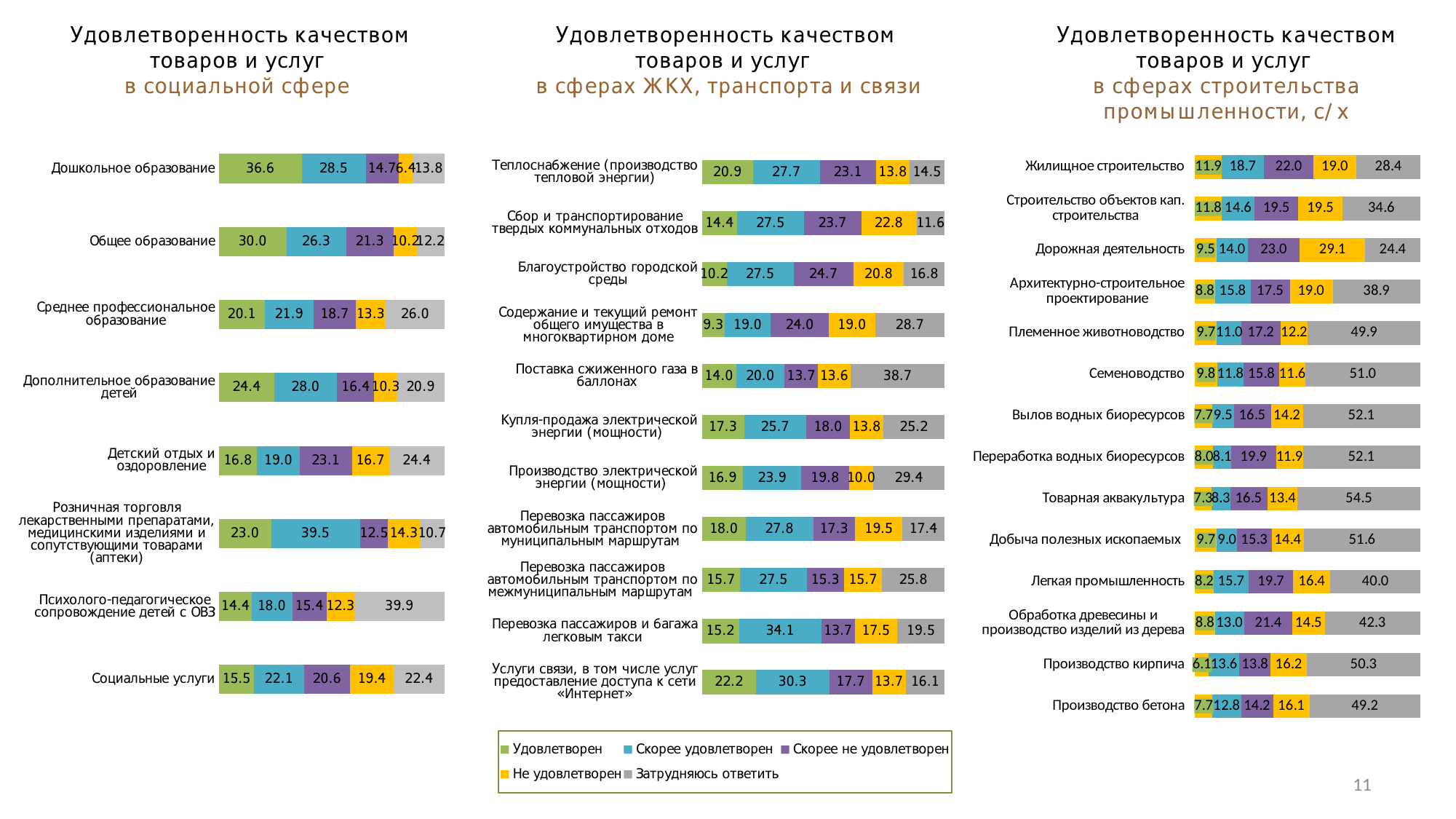

Удовлетворенность качеством товаров и услуг
в социальной сфере
Удовлетворенность качеством товаров и услуг
 в сферах ЖКХ, транспорта и связи
Удовлетворенность качеством товаров и услуг
в сферах строительства промышленности, с/х

### Chart

| Category | Удовлетворен | Скорее удовлетворен | Скорее не удовлетворен | Не удовлетворен | Затрудняюсь ответить |
|---|---|---|---|---|---|
| Дошкольное образование | 36.6 | 28.5 | 14.7 | 6.4 | 13.8 |
| Общее образование | 30.0 | 26.3 | 21.3 | 10.2 | 12.2 |
| Среднее профессиональное образование | 20.1 | 21.9 | 18.7 | 13.3 | 26.0 |
| Дополнительное образование детей | 24.4 | 28.0 | 16.4 | 10.3 | 20.9 |
| Детский отдых и оздоровление | 16.8 | 19.0 | 23.1 | 16.7 | 24.4 |
| Розничная торговля лекарственными препаратами, медицинскими изделиями и сопутствующими товарами (аптеки) | 23.0 | 39.5 | 12.5 | 14.3 | 10.7 |
| Психолого-педагогическое сопровождение детей с ОВЗ | 14.4 | 18.0 | 15.4 | 12.3 | 39.9 |
| Социальные услуги | 15.5 | 22.1 | 20.6 | 19.4 | 22.4 |

### Chart

| Category | Удовлетворен | Скорее удовлетворен | Скорее не удовлетворен | Не удовлетворен | Затрудняюсь ответить |
|---|---|---|---|---|---|
| Теплоснабжение (производство тепловой энергии) | 20.9 | 27.7 | 23.1 | 13.8 | 14.5 |
| Сбор и транспортирование твердых коммунальных отходов | 14.4 | 27.5 | 23.7 | 22.8 | 11.6 |
| Благоустройство городской среды | 10.2 | 27.5 | 24.7 | 20.8 | 16.8 |
| Содержание и текущий ремонт общего имущества в многоквартирном доме | 9.3 | 19.0 | 24.0 | 19.0 | 28.7 |
| Поставка сжиженного газа в баллонах | 14.0 | 20.0 | 13.7 | 13.6 | 38.7 |
| Купля-продажа электрической энергии (мощности)  | 17.3 | 25.7 | 18.0 | 13.8 | 25.2 |
| Производство электрической энергии (мощности)  | 16.9 | 23.9 | 19.8 | 10.0 | 29.4 |
| Перевозка пассажиров автомобильным транспортом по муниципальным маршрутам  | 18.0 | 27.8 | 17.3 | 19.5 | 17.4 |
| Перевозка пассажиров автомобильным транспортом по межмуниципальным маршрутам  | 15.7 | 27.5 | 15.3 | 15.7 | 25.8 |
| Перевозка пассажиров и багажа легковым такси  | 15.2 | 34.1 | 13.7 | 17.5 | 19.5 |
| Услуги связи, в том числе услуг предоставление доступа к сети «Интернет» | 22.2 | 30.3 | 17.7 | 13.7 | 16.1 |

### Chart

| Category | Удовлетворен | Скорее удовлетворен | Скорее не удовлетворен | Не удовлетворен | Затрудняюсь ответить |
|---|---|---|---|---|---|
| Жилищное строительство | 11.9 | 18.7 | 22.0 | 19.0 | 28.4 |
| Строительство объектов кап. строительства | 11.8 | 14.6 | 19.5 | 19.5 | 34.6 |
| Дорожная деятельность | 9.5 | 14.0 | 23.0 | 29.1 | 24.4 |
| Архитектурно-строительное проектирование | 8.8 | 15.8 | 17.5 | 19.0 | 38.9 |
| Племенное животноводство | 9.7 | 11.0 | 17.2 | 12.2 | 49.9 |
| Семеноводство | 9.8 | 11.8 | 15.8 | 11.6 | 51.0 |
| Вылов водных биоресурсов | 7.7 | 9.5 | 16.5 | 14.2 | 52.1 |
| Переработка водных биоресурсов | 8.0 | 8.1 | 19.9 | 11.9 | 52.1 |
| Товарная аквакультура | 7.3 | 8.3 | 16.5 | 13.4 | 54.5 |
| Добыча полезных ископаемых  | 9.7 | 9.0 | 15.3 | 14.4 | 51.6 |
| Легкая промышленность | 8.2 | 15.7 | 19.7 | 16.4 | 40.0 |
| Обработка древесины и производство изделий из дерева | 8.8 | 13.0 | 21.4 | 14.5 | 42.3 |
| Производство кирпича | 6.1 | 13.6 | 13.8 | 16.2 | 50.3 |
| Производство бетона | 7.7 | 12.8 | 14.2 | 16.1 | 49.2 |
11